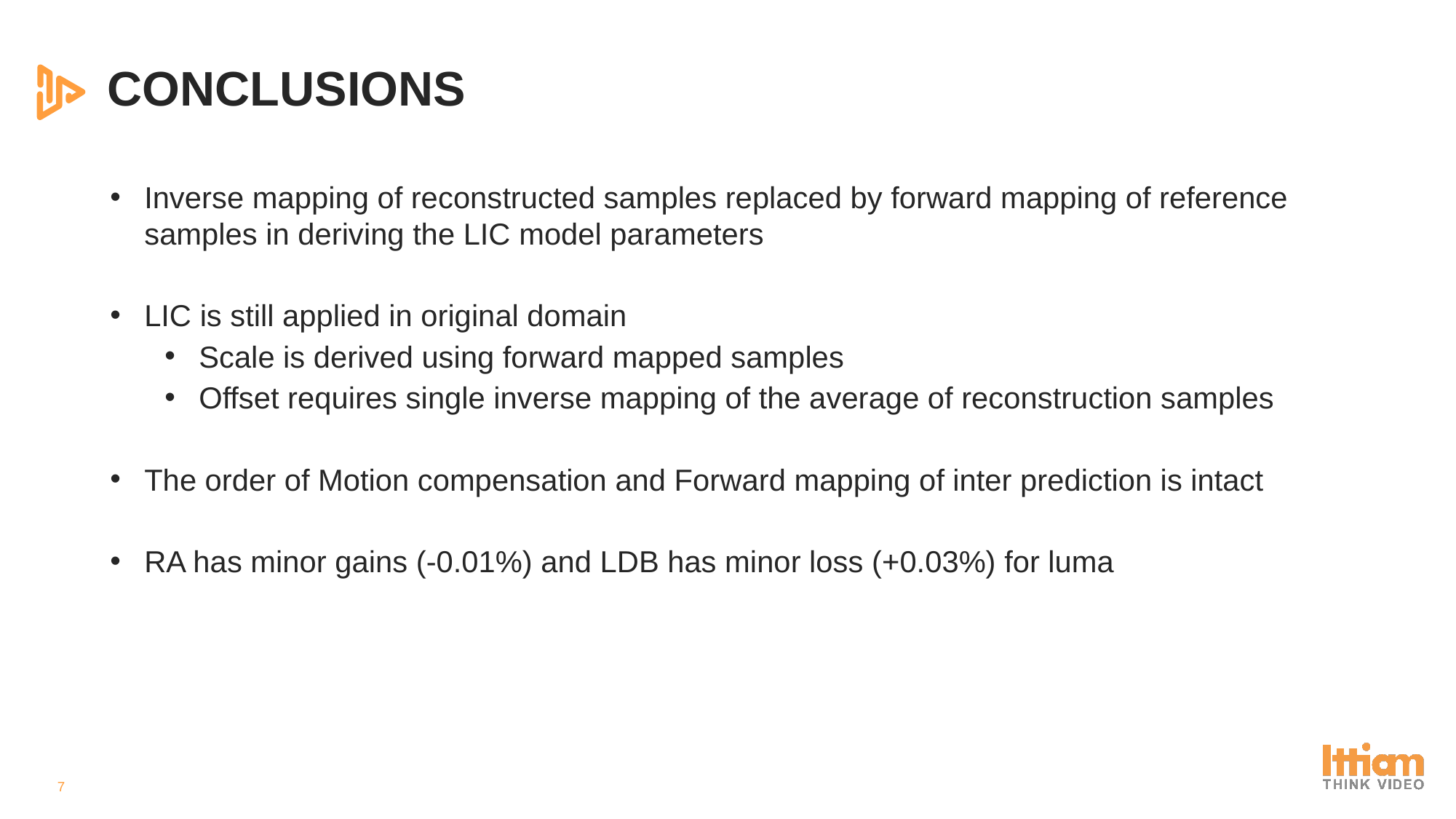

# CONCLUSIONS
Inverse mapping of reconstructed samples replaced by forward mapping of reference samples in deriving the LIC model parameters

LIC is still applied in original domain
Scale is derived using forward mapped samples
Offset requires single inverse mapping of the average of reconstruction samples

The order of Motion compensation and Forward mapping of inter prediction is intact

RA has minor gains (-0.01%) and LDB has minor loss (+0.03%) for luma